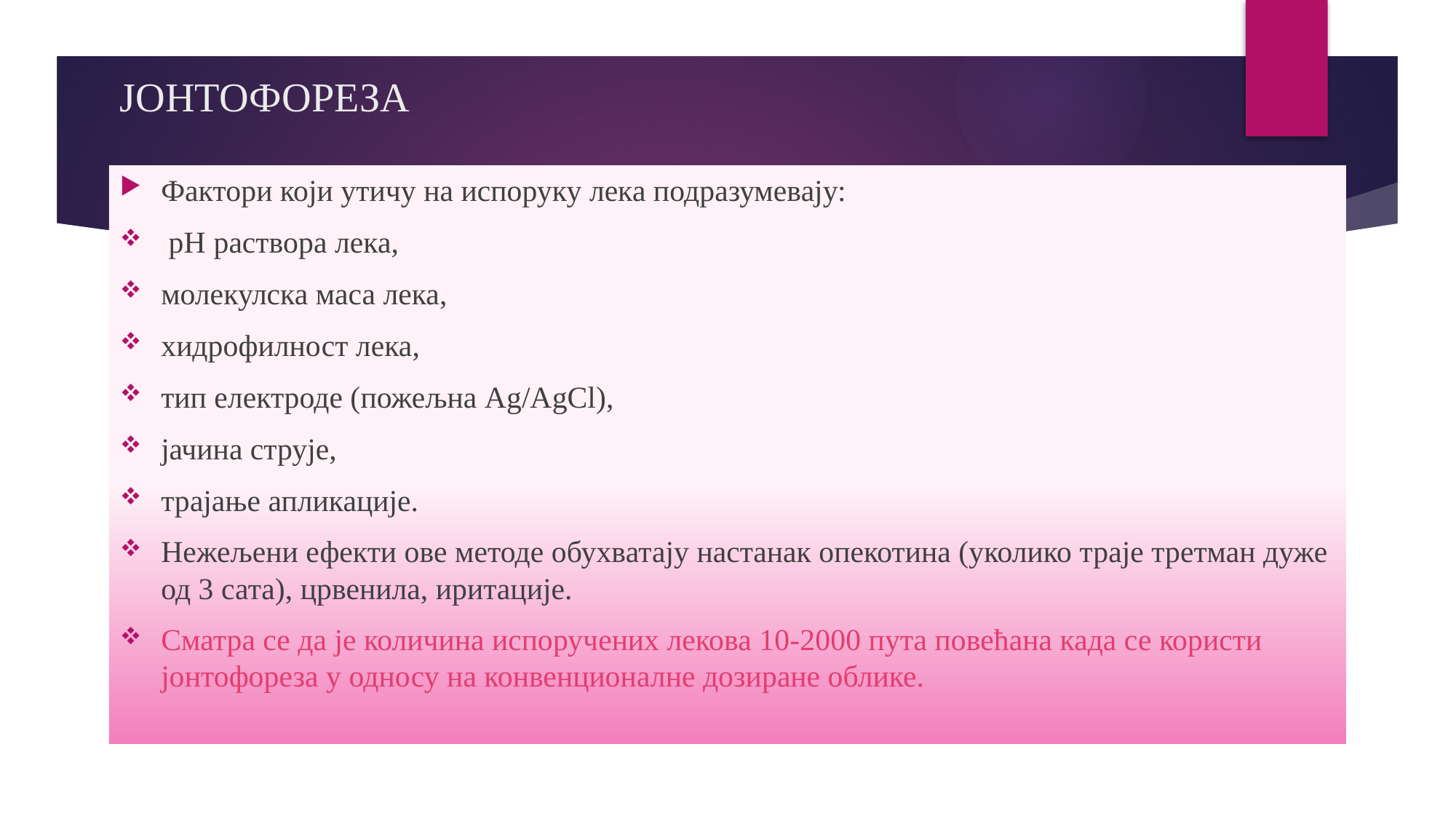

# ЈОНТОФОРЕЗА
Фактори који утичу на испоруку лека подразумевају:
 pH раствора лека,
молекулска маса лека,
хидрофилност лека,
тип електроде (пожељна Ag/AgCl),
јачина струје,
трајање апликације.
Нежељени ефекти ове методе обухватају настанак опекотина (уколико траје третман дуже од 3 сата), црвенила, иритације.
Сматра се да је количина испоручених лекова 10-2000 пута повећана када се користи јонтофореза у односу на конвенционалне дозиране облике.